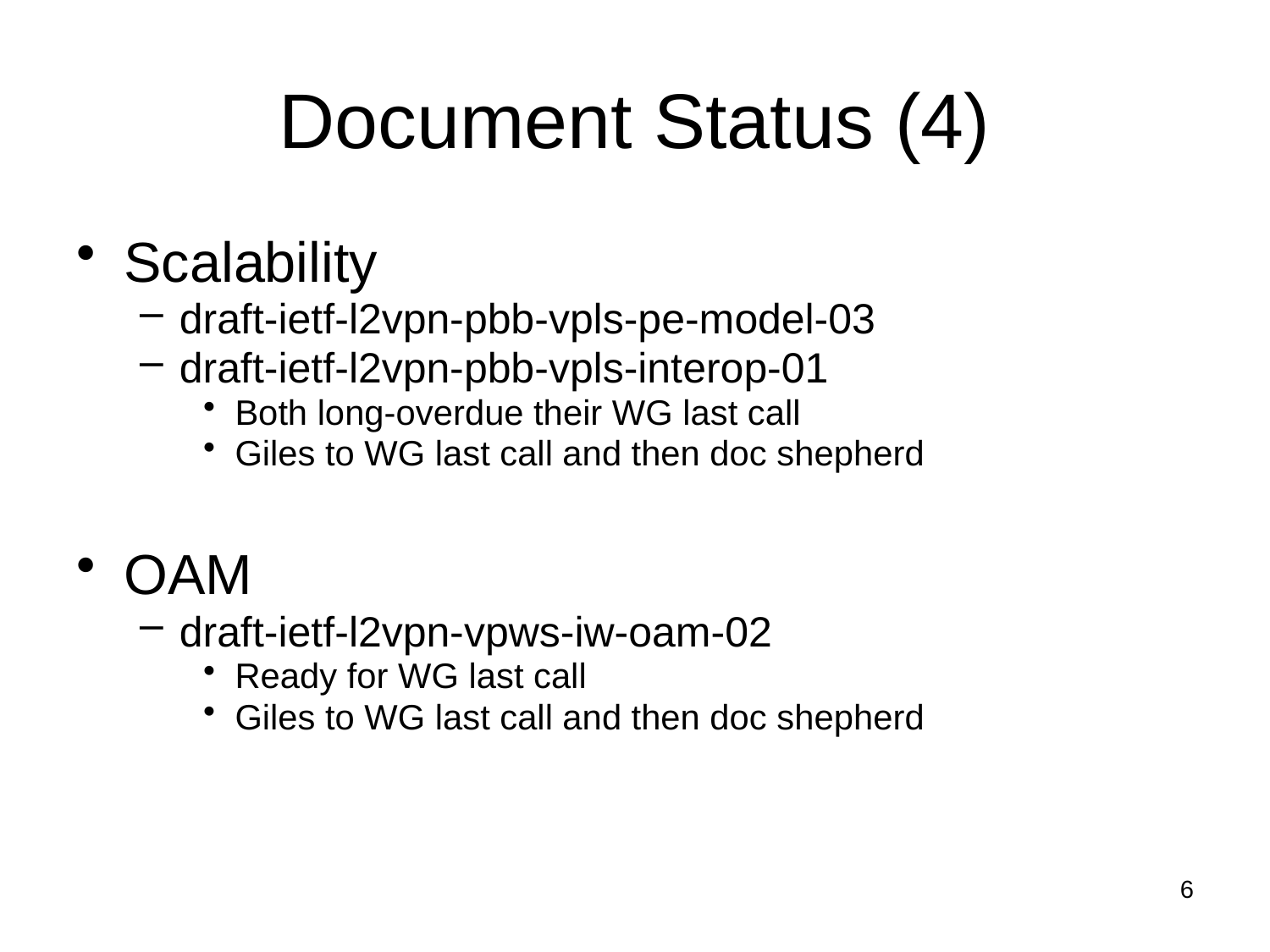

# Document Status (4)
Scalability
draft-ietf-l2vpn-pbb-vpls-pe-model-03
draft-ietf-l2vpn-pbb-vpls-interop-01
Both long-overdue their WG last call
Giles to WG last call and then doc shepherd

OAM
draft-ietf-l2vpn-vpws-iw-oam-02
Ready for WG last call
Giles to WG last call and then doc shepherd
6